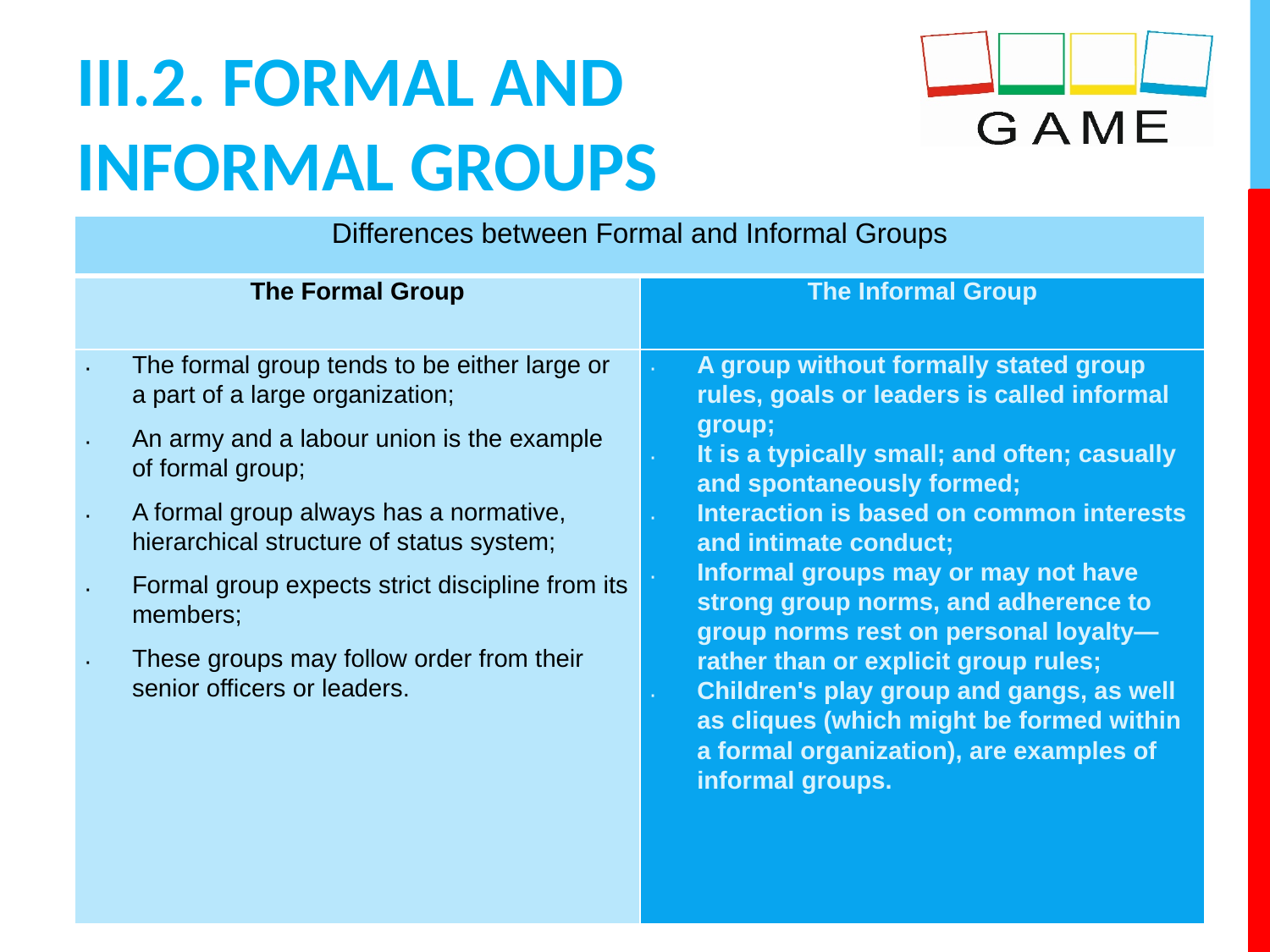

# III.2. FORMAL AND INFORMAL GROUPS
| Differences between Formal and Informal Groups |  |
| --- | --- |
| The Formal Group | The Informal Group |
| The formal group tends to be either large or a part of a large organization; An army and a labour union is the example of formal group; A formal group always has a normative, hierarchical structure of status system; Formal group expects strict discipline from its members; These groups may follow order from their senior officers or leaders. | A group without formally stated group rules, goals or leaders is called informal group; It is a typically small; and often; casually and spontaneously formed; Interaction is based on common interests and intimate conduct; Informal groups may or may not have strong group norms, and adherence to group norms rest on personal loyalty— rather than or explicit group rules; Children's play group and gangs, as well as cliques (which might be formed within a formal organization), are examples of informal groups. |